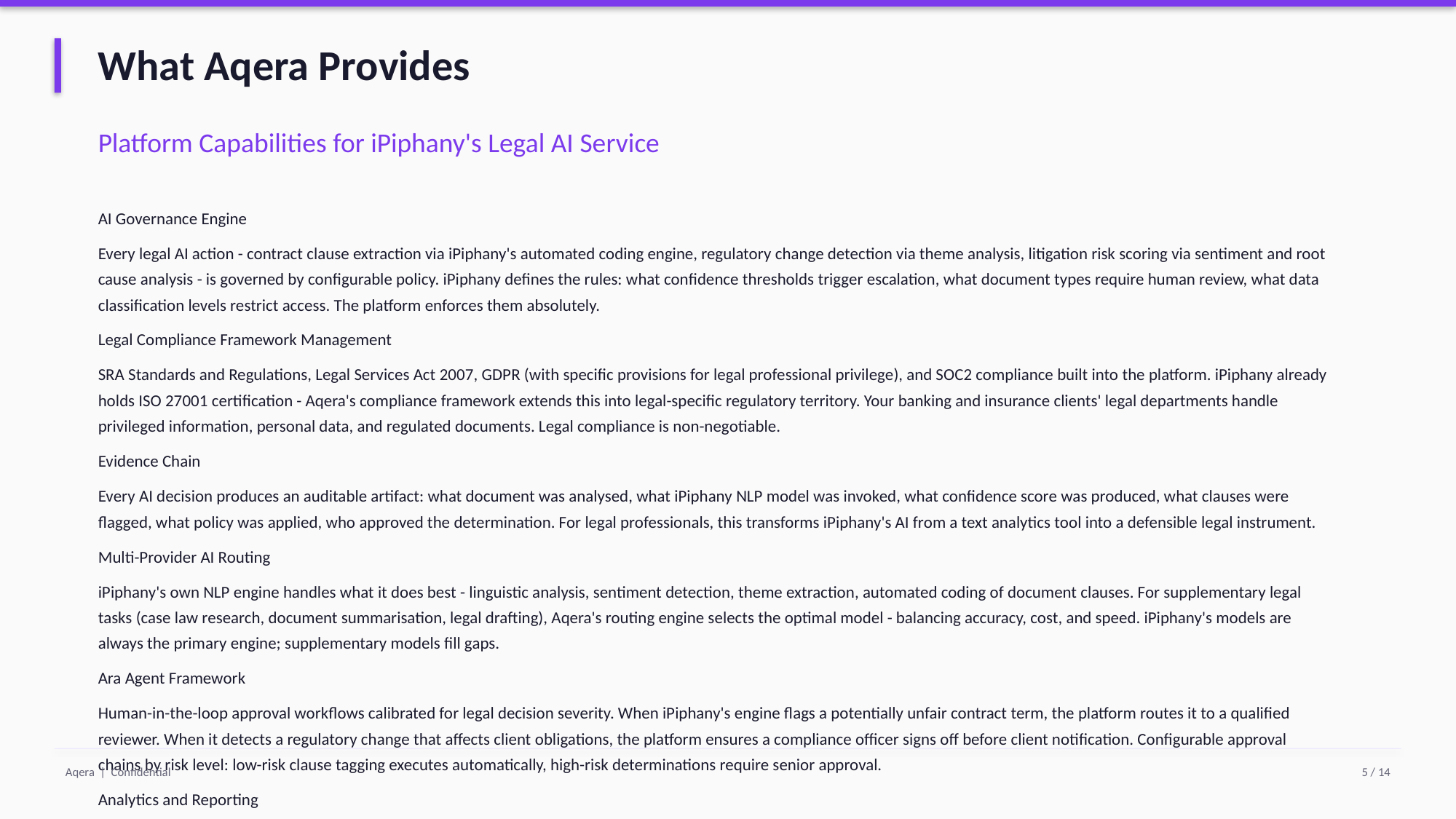

What Aqera Provides

Platform Capabilities for iPiphany's Legal AI Service
AI Governance Engine
Every legal AI action - contract clause extraction via iPiphany's automated coding engine, regulatory change detection via theme analysis, litigation risk scoring via sentiment and root cause analysis - is governed by configurable policy. iPiphany defines the rules: what confidence thresholds trigger escalation, what document types require human review, what data classification levels restrict access. The platform enforces them absolutely.
Legal Compliance Framework Management
SRA Standards and Regulations, Legal Services Act 2007, GDPR (with specific provisions for legal professional privilege), and SOC2 compliance built into the platform. iPiphany already holds ISO 27001 certification - Aqera's compliance framework extends this into legal-specific regulatory territory. Your banking and insurance clients' legal departments handle privileged information, personal data, and regulated documents. Legal compliance is non-negotiable.
Evidence Chain
Every AI decision produces an auditable artifact: what document was analysed, what iPiphany NLP model was invoked, what confidence score was produced, what clauses were flagged, what policy was applied, who approved the determination. For legal professionals, this transforms iPiphany's AI from a text analytics tool into a defensible legal instrument.
Multi-Provider AI Routing
iPiphany's own NLP engine handles what it does best - linguistic analysis, sentiment detection, theme extraction, automated coding of document clauses. For supplementary legal tasks (case law research, document summarisation, legal drafting), Aqera's routing engine selects the optimal model - balancing accuracy, cost, and speed. iPiphany's models are always the primary engine; supplementary models fill gaps.
Ara Agent Framework
Human-in-the-loop approval workflows calibrated for legal decision severity. When iPiphany's engine flags a potentially unfair contract term, the platform routes it to a qualified reviewer. When it detects a regulatory change that affects client obligations, the platform ensures a compliance officer signs off before client notification. Configurable approval chains by risk level: low-risk clause tagging executes automatically, high-risk determinations require senior approval.
Analytics and Reporting
Real-time dashboards showing contract volume processed, clause extraction accuracy, risk scores generated, compliance status, and cost per analysis. iPiphany's existing clients at Barclays and JP Morgan already expect this level of transparency from their analytics tools - the legal AI offering maintains that standard.

Aqera  |  Confidential
5 / 14